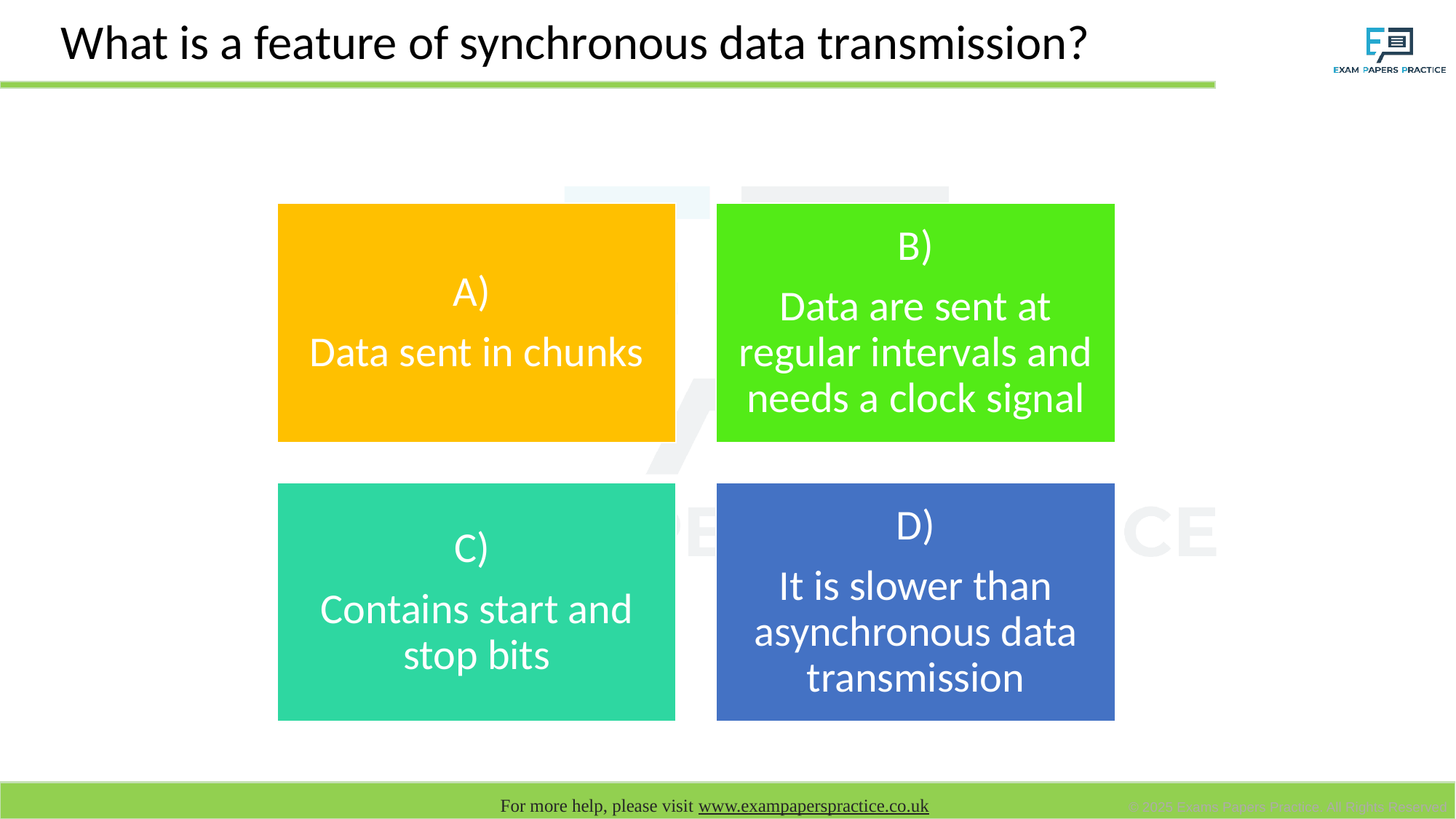

# What is a feature of synchronous data transmission?
A)
Data sent in chunks
B)
Data are sent at regular intervals and needs a clock signal
C)
Contains start and stop bits
D)
It is slower than asynchronous data transmission